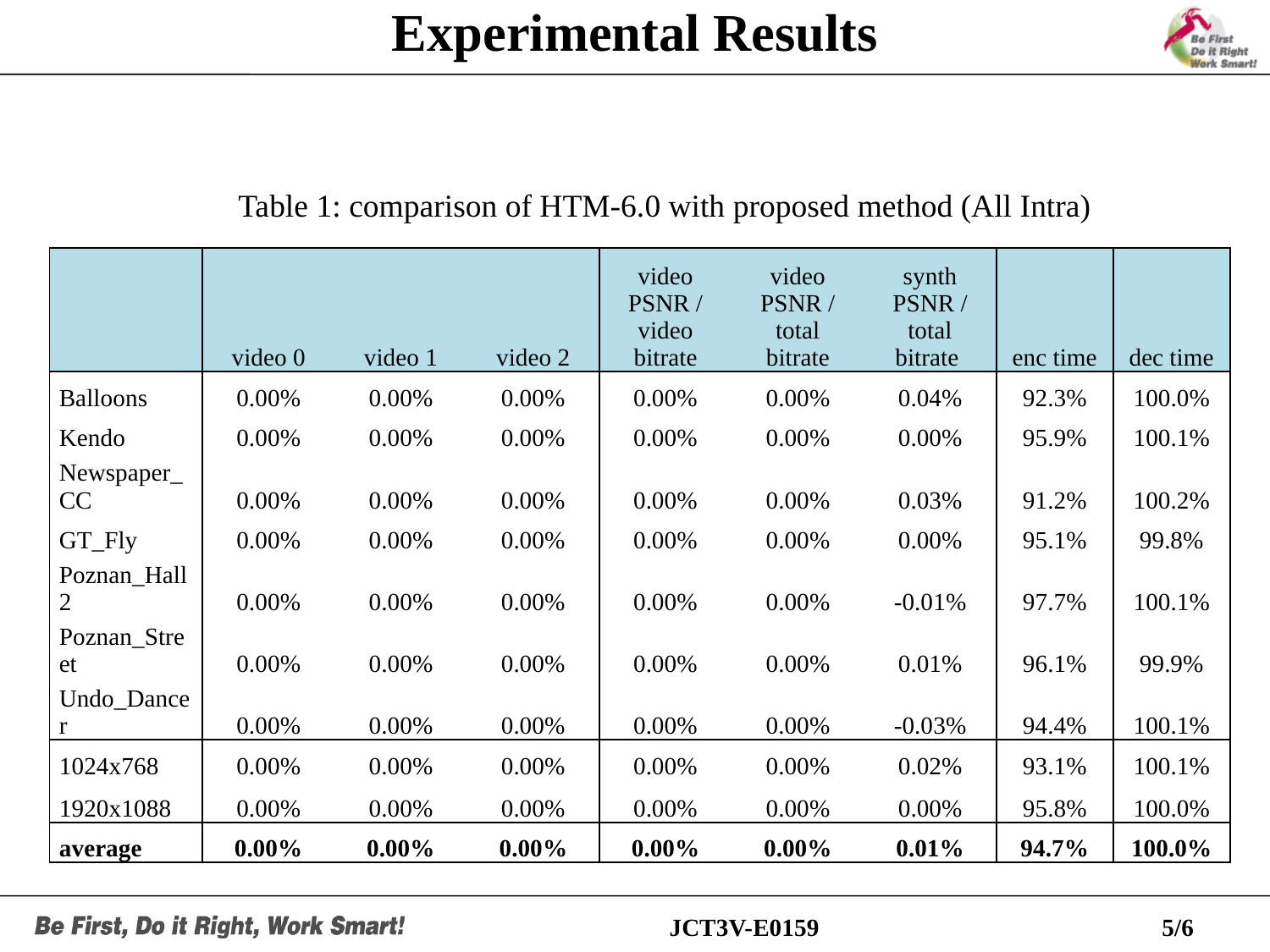

Experimental Results
Table 1: comparison of HTM-6.0 with proposed method (All Intra)
|  | video 0 | video 1 | video 2 | video PSNR / video bitrate | video PSNR / total bitrate | synth PSNR / total bitrate | enc time | dec time |
| --- | --- | --- | --- | --- | --- | --- | --- | --- |
| Balloons | 0.00% | 0.00% | 0.00% | 0.00% | 0.00% | 0.04% | 92.3% | 100.0% |
| Kendo | 0.00% | 0.00% | 0.00% | 0.00% | 0.00% | 0.00% | 95.9% | 100.1% |
| Newspaper\_CC | 0.00% | 0.00% | 0.00% | 0.00% | 0.00% | 0.03% | 91.2% | 100.2% |
| GT\_Fly | 0.00% | 0.00% | 0.00% | 0.00% | 0.00% | 0.00% | 95.1% | 99.8% |
| Poznan\_Hall2 | 0.00% | 0.00% | 0.00% | 0.00% | 0.00% | -0.01% | 97.7% | 100.1% |
| Poznan\_Street | 0.00% | 0.00% | 0.00% | 0.00% | 0.00% | 0.01% | 96.1% | 99.9% |
| Undo\_Dancer | 0.00% | 0.00% | 0.00% | 0.00% | 0.00% | -0.03% | 94.4% | 100.1% |
| 1024x768 | 0.00% | 0.00% | 0.00% | 0.00% | 0.00% | 0.02% | 93.1% | 100.1% |
| 1920x1088 | 0.00% | 0.00% | 0.00% | 0.00% | 0.00% | 0.00% | 95.8% | 100.0% |
| average | 0.00% | 0.00% | 0.00% | 0.00% | 0.00% | 0.01% | 94.7% | 100.0% |
JCT3V-E0159
5/6